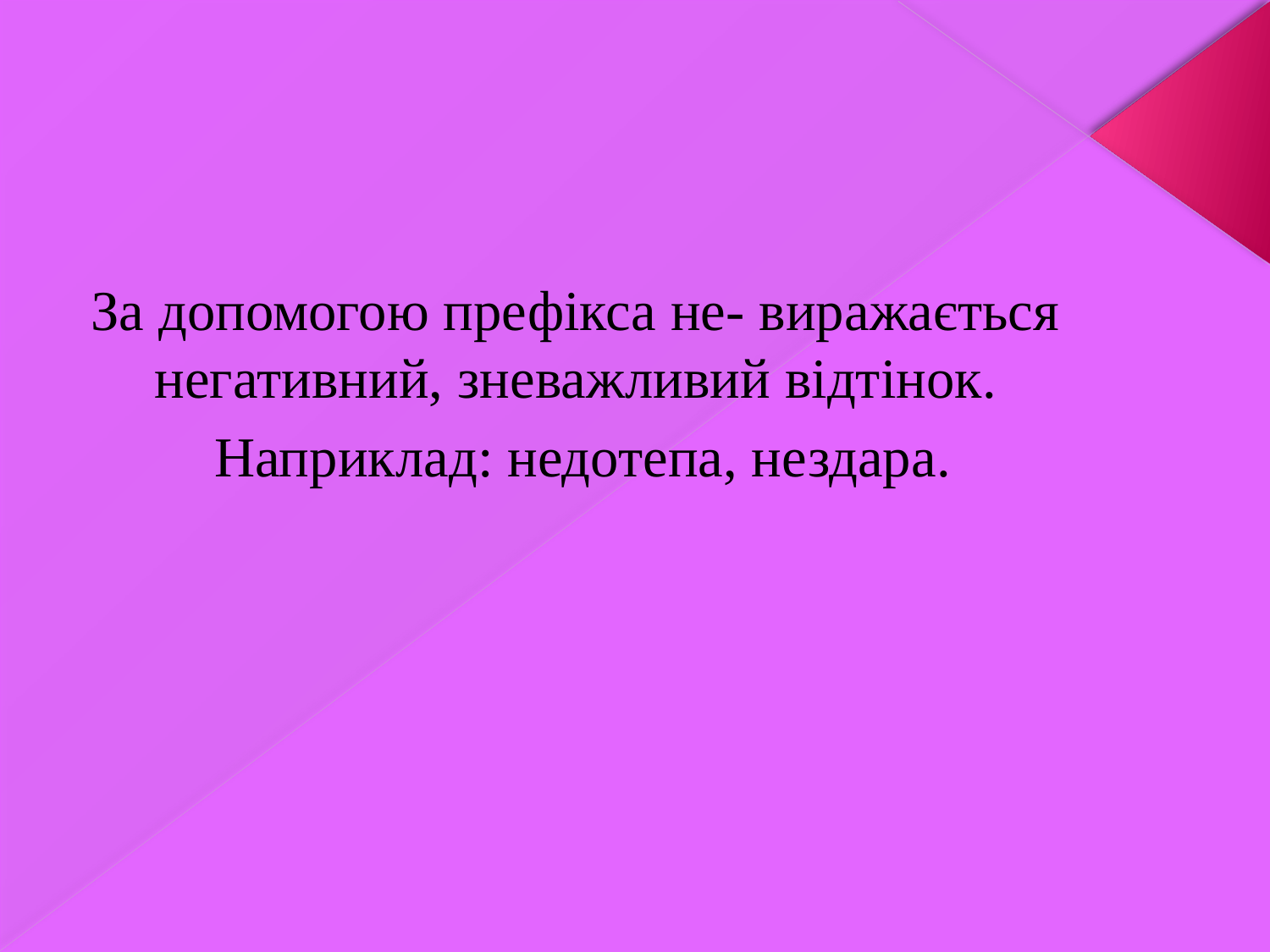

За допомогою префікса не- виражається негативний, зневажливий відтінок.
 Наприклад: недотепа, нездара.